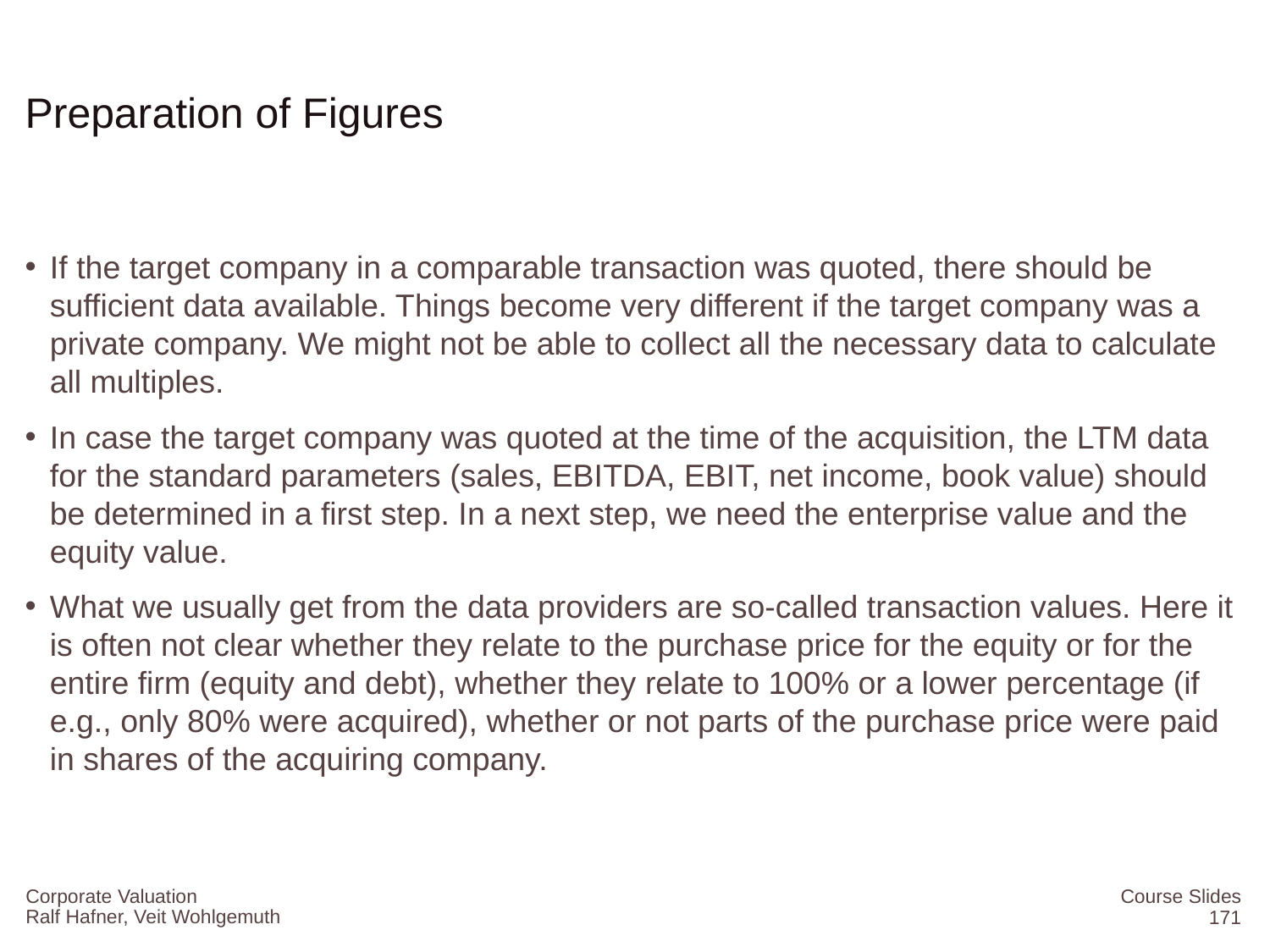

# Preparation of Figures
If the target company in a comparable transaction was quoted, there should be sufficient data available. Things become very different if the target company was a private company. We might not be able to collect all the necessary data to calculate all multiples.
In case the target company was quoted at the time of the acquisition, the LTM data for the standard parameters (sales, EBITDA, EBIT, net income, book value) should be determined in a first step. In a next step, we need the enterprise value and the equity value.
What we usually get from the data providers are so-called transaction values. Here it is often not clear whether they relate to the purchase price for the equity or for the entire firm (equity and debt), whether they relate to 100% or a lower percentage (if e.g., only 80% were acquired), whether or not parts of the purchase price were paid in shares of the acquiring company.
Corporate Valuation
Course Slides
171